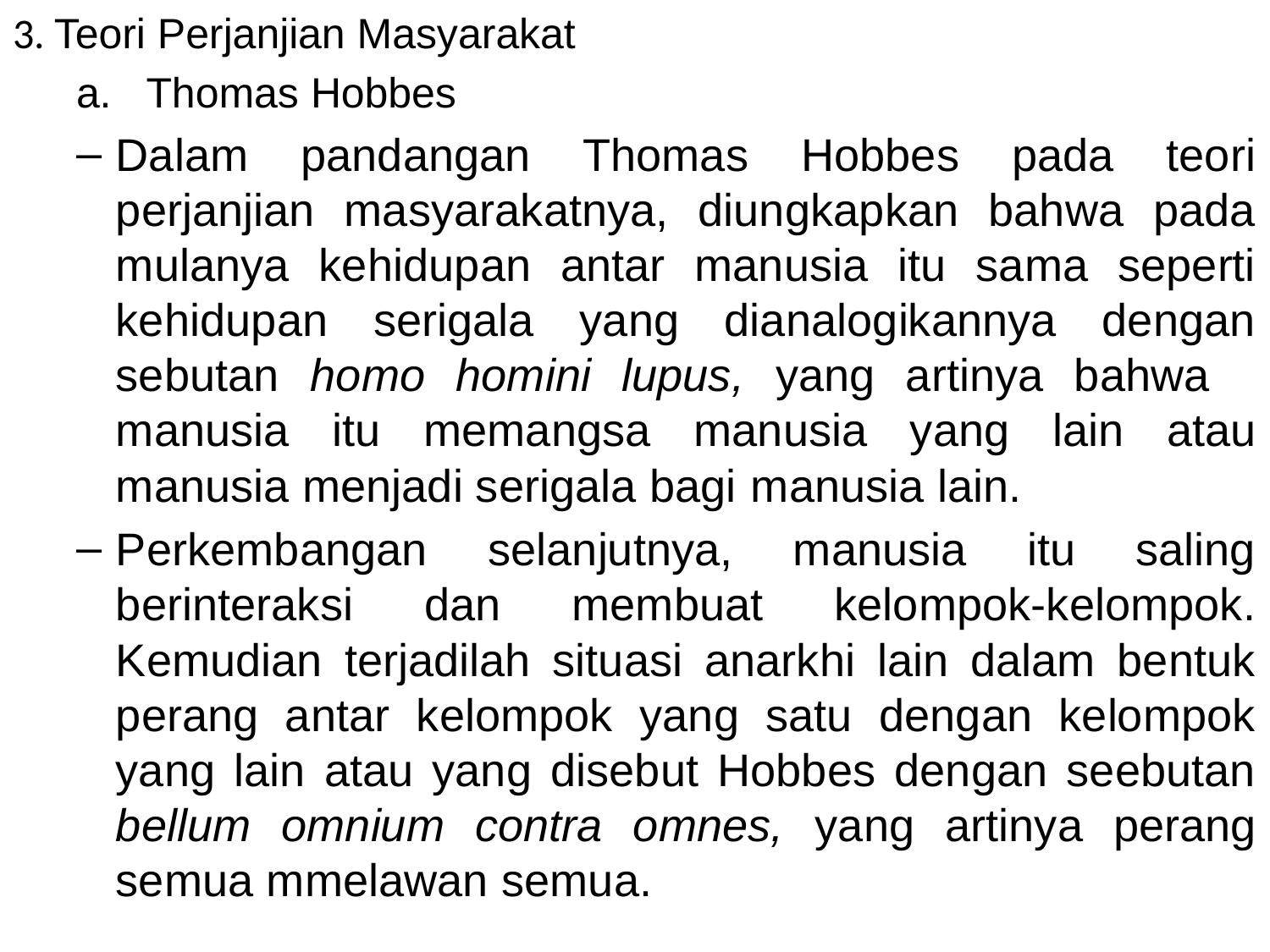

3. Teori Perjanjian Masyarakat
a.   Thomas Hobbes
Dalam pandangan Thomas Hobbes pada teori perjanjian masyarakatnya, diungkapkan bahwa pada mulanya kehidupan antar manusia itu sama seperti kehidupan serigala yang dianalogikannya dengan sebutan homo homini lupus, yang artinya bahwa 	manusia itu memangsa manusia yang lain atau manusia menjadi serigala bagi 	manusia lain.
Perkembangan selanjutnya, manusia itu saling berinteraksi dan membuat kelompok-kelompok. Kemudian terjadilah situasi anarkhi lain dalam bentuk perang antar kelompok yang satu dengan kelompok yang lain atau yang disebut Hobbes dengan seebutan bellum omnium contra omnes, yang artinya perang semua mmelawan semua.